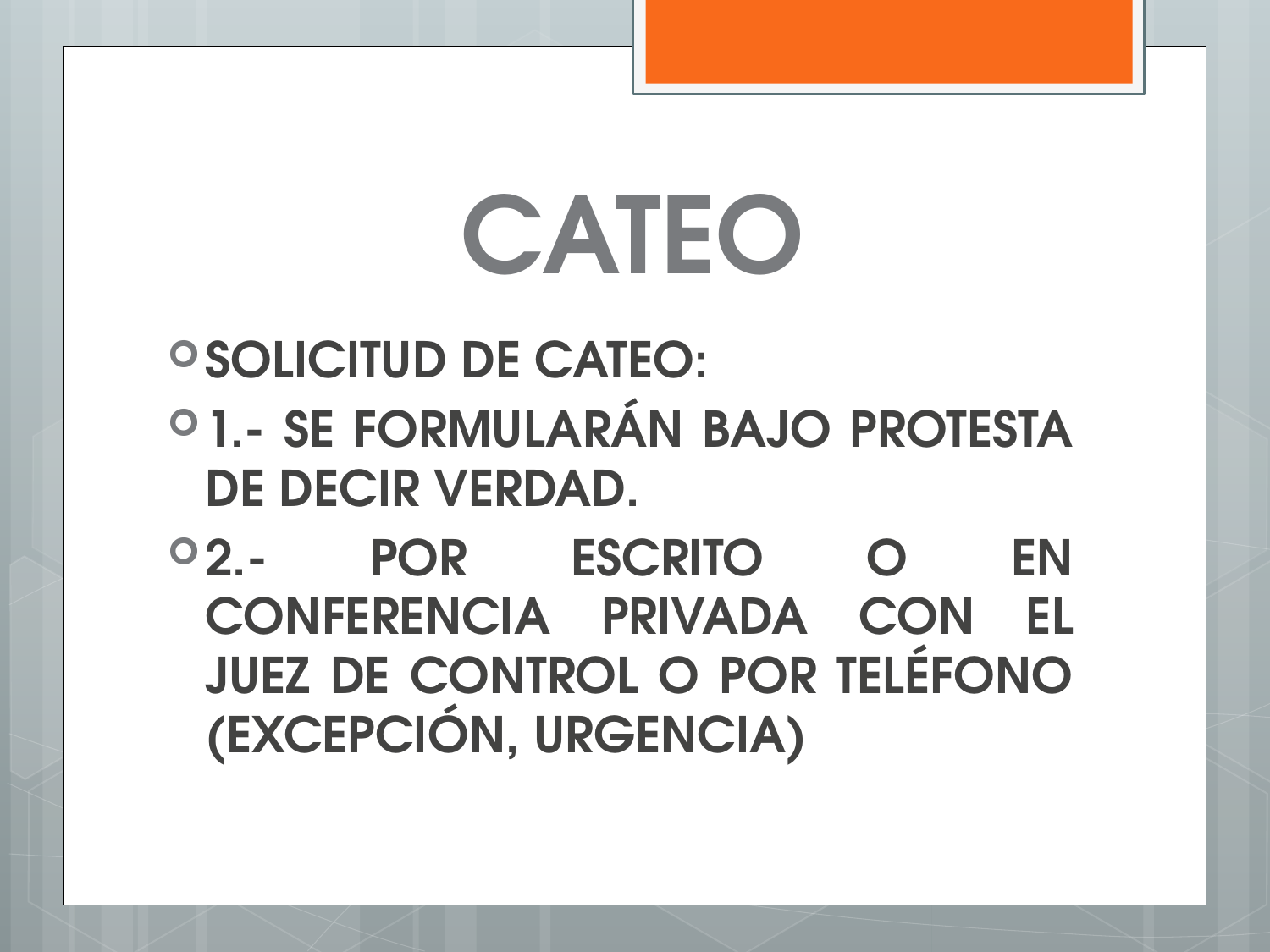

# CATEO
SOLICITUD DE CATEO:
1.- SE FORMULARÁN BAJO PROTESTA DE DECIR VERDAD.
2.- POR ESCRITO O EN CONFERENCIA PRIVADA CON EL JUEZ DE CONTROL O POR TELÉFONO (EXCEPCIÓN, URGENCIA)